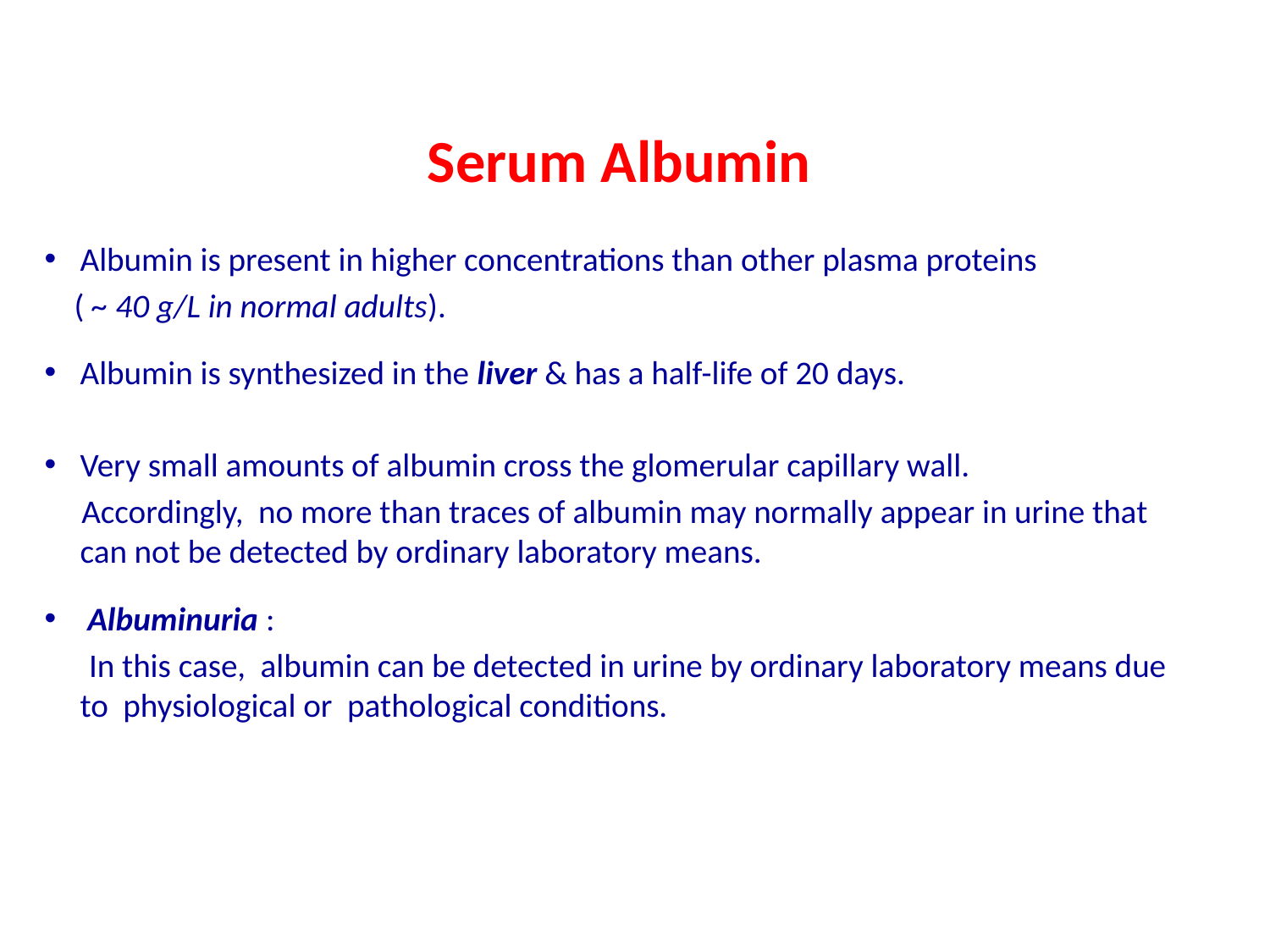

Serum Albumin

Albumin is present in higher concentrations than other plasma proteins
    ( ~ 40 g/L in normal adults).

Albumin is synthesized in the liver & has a half-life of 20 days.

Very small amounts of albumin cross the glomerular capillary wall.
     Accordingly,  no more than traces of albumin may normally appear in urine that can not be detected by ordinary laboratory means.

 Albuminuria :
      In this case,  albumin can be detected in urine by ordinary laboratory means due to  physiological or  pathological conditions.